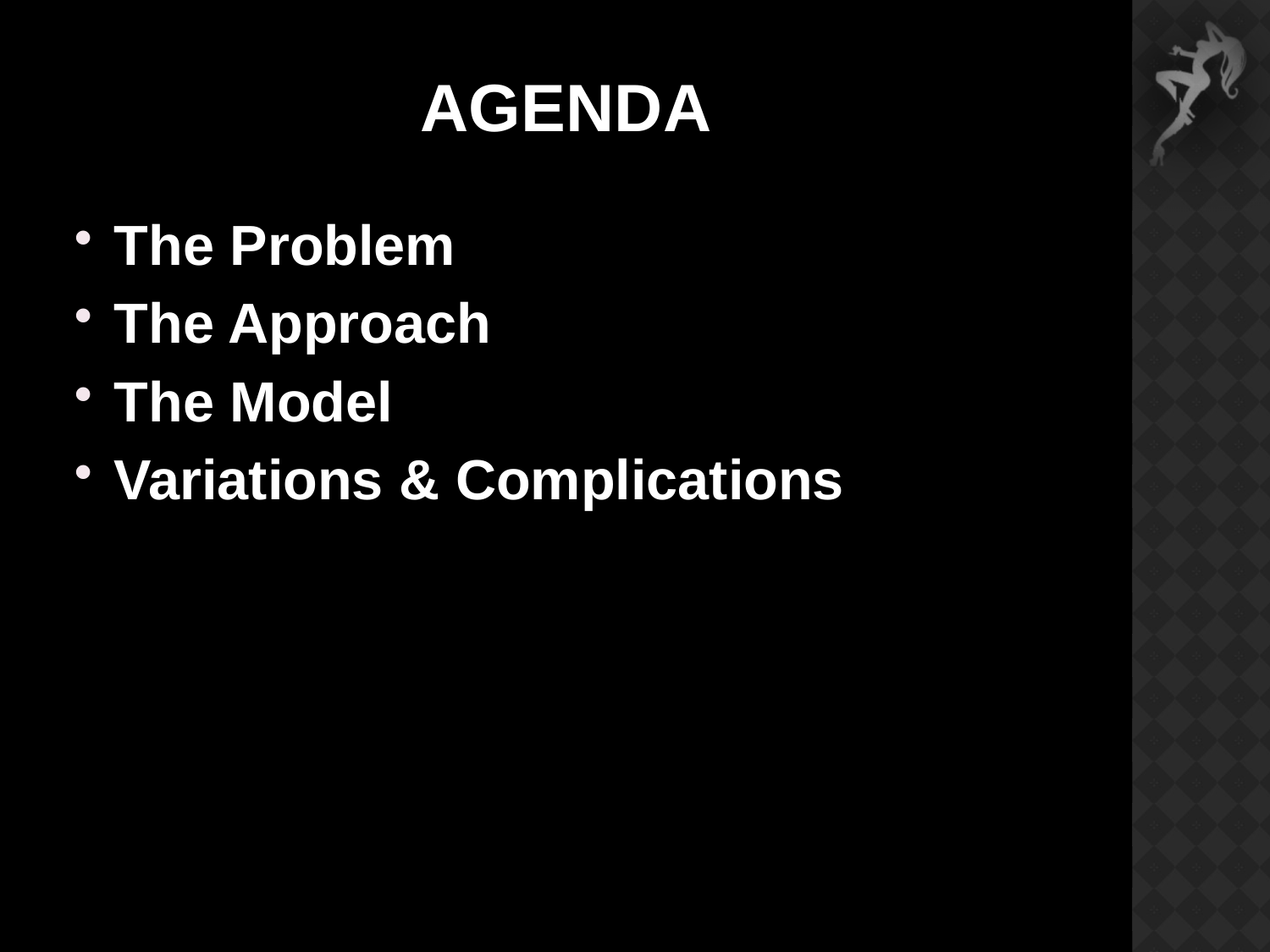

# Agenda
The Problem
The Approach
The Model
Variations & Complications